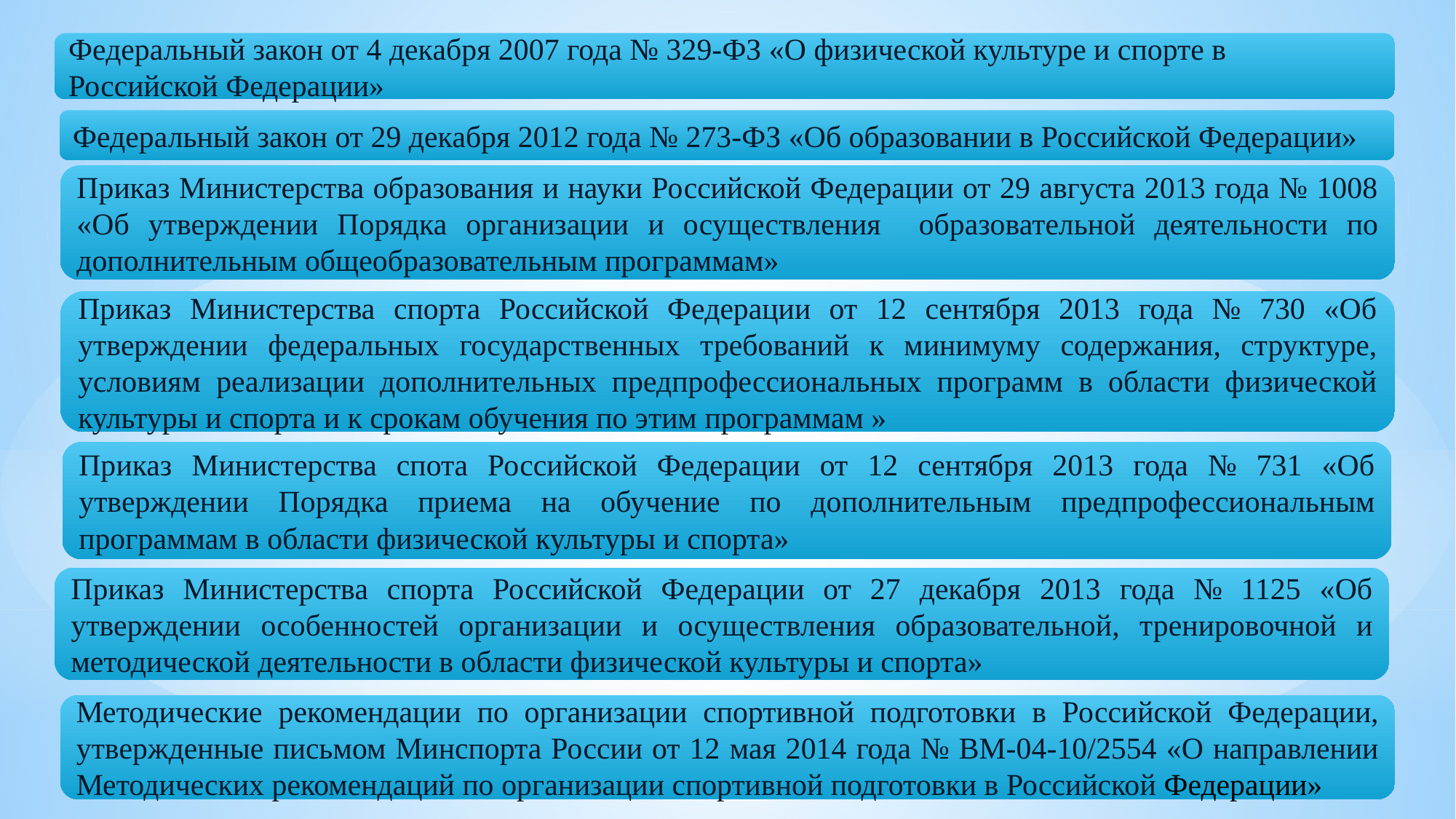

Федеральный закон от 4 декабря 2007 года № 329-ФЗ «О физической культуре и спорте в Российской Федерации»
Федеральный закон от 29 декабря 2012 года № 273-ФЗ «Об образовании в Российской Федерации»
Приказ Министерства образования и науки Российской Федерации от 29 августа 2013 года № 1008 «Об утверждении Порядка организации и осуществления  образовательной деятельности по дополнительным общеобразовательным программам»
Приказ Министерства спорта Российской Федерации от 12 сентября 2013 года № 730 «Об утверждении федеральных государственных требований к минимуму содержания, структуре, условиям реализации дополнительных предпрофессиональных программ в области физической культуры и спорта и к срокам обучения по этим программам »
Приказ Министерства спота Российской Федерации от 12 сентября 2013 года № 731 «Об утверждении Порядка приема на обучение по дополнительным предпрофессиональным программам в области физической культуры и спорта»
Приказ Министерства спорта Российской Федерации от 27 декабря 2013 года № 1125 «Об утверждении особенностей организации и осуществления образовательной, тренировочной и методической деятельности в области физической культуры и спорта»
Методические рекомендации по организации спортивной подготовки в Российской Федерации, утвержденные письмом Минспорта России от 12 мая 2014 года № ВМ-04-10/2554 «О направлении Методических рекомендаций по организации спортивной подготовки в Российской Федерации»
8